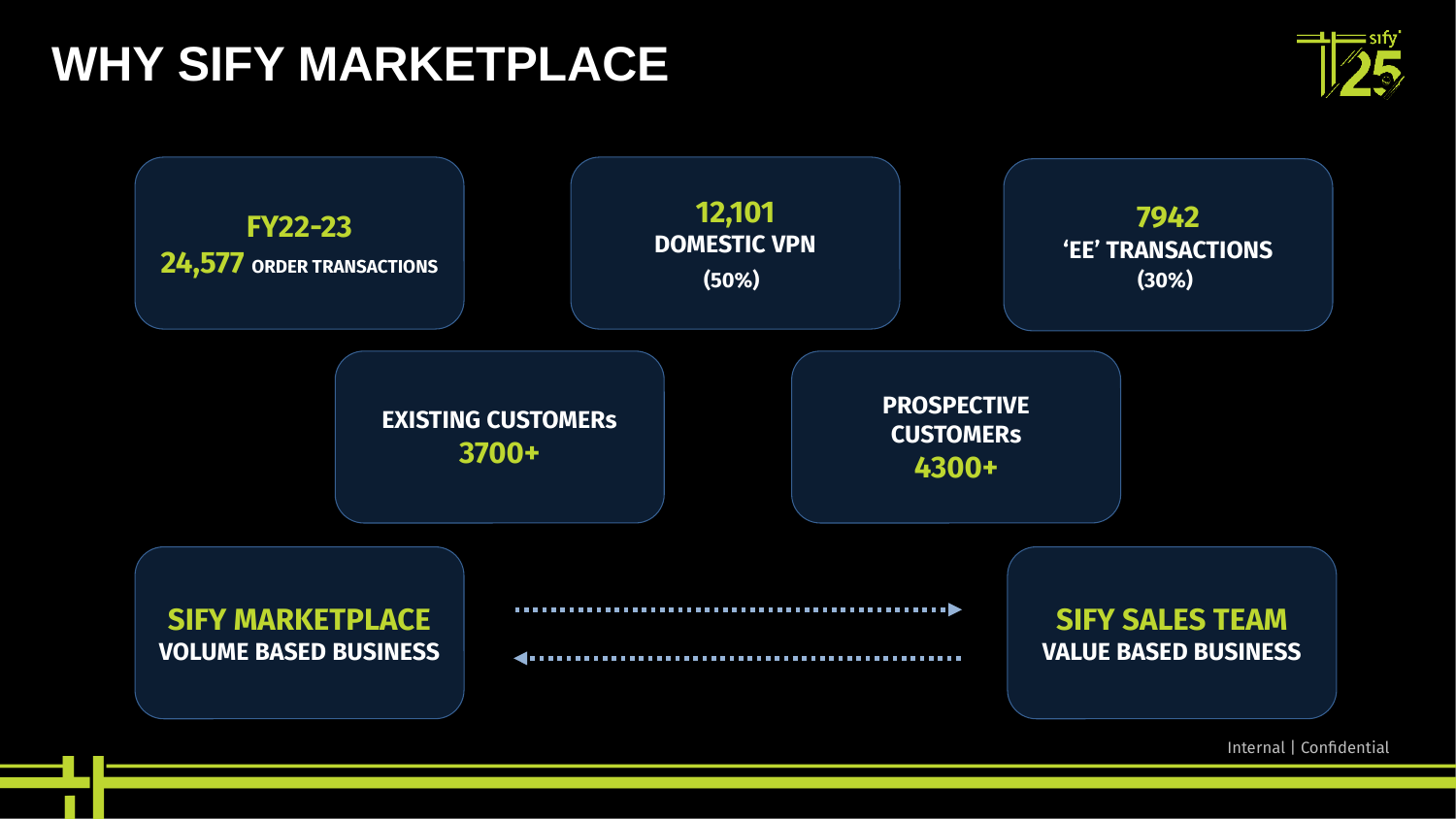

# WHY SIFY MARKETPLACE
FY22-23
24,577 ORDER TRANSACTIONS
12,101
DOMESTIC VPN
(50%)
7942
‘EE’ TRANSACTIONS
(30%)
EXISTING CUSTOMERs
3700+
PROSPECTIVE CUSTOMERs
4300+
SIFY MARKETPLACE
VOLUME BASED BUSINESS
SIFY SALES TEAM
VALUE BASED BUSINESS